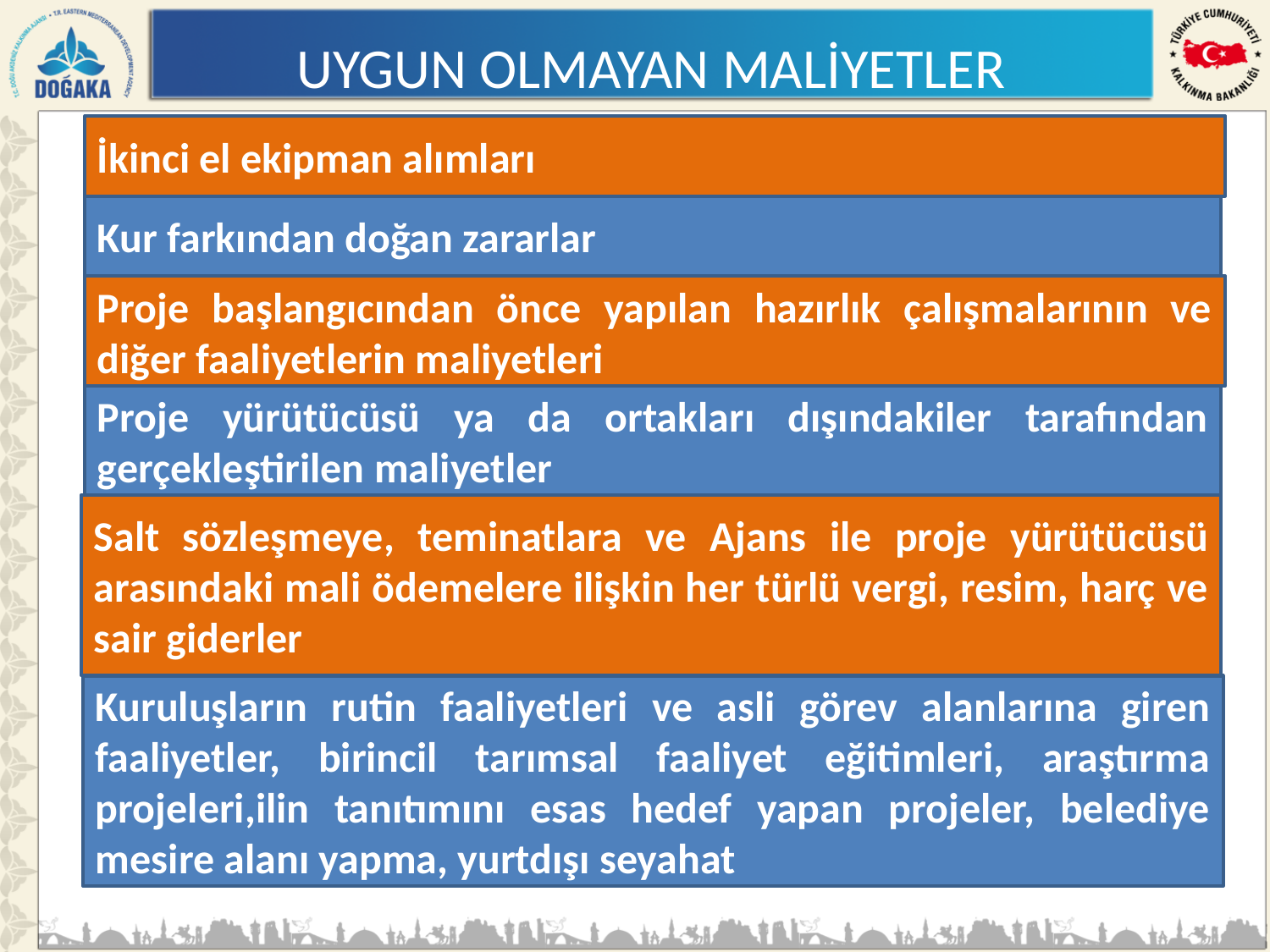

# UYGUN OLMAYAN MALİYETLER

İkinci el ekipman alımları
Kur farkından doğan zararlar

Proje başlangıcından önce yapılan hazırlık çalışmalarının ve diğer faaliyetlerin maliyetleri
Proje yürütücüsü ya da ortakları dışındakiler tarafından gerçekleştirilen maliyetler
Salt sözleşmeye, teminatlara ve Ajans ile proje yürütücüsü arasındaki mali ödemelere ilişkin her türlü vergi, resim, harç ve sair giderler
Kuruluşların rutin faaliyetleri ve asli görev alanlarına giren faaliyetler, birincil tarımsal faaliyet eğitimleri, araştırma projeleri,ilin tanıtımını esas hedef yapan projeler, belediye mesire alanı yapma, yurtdışı seyahat